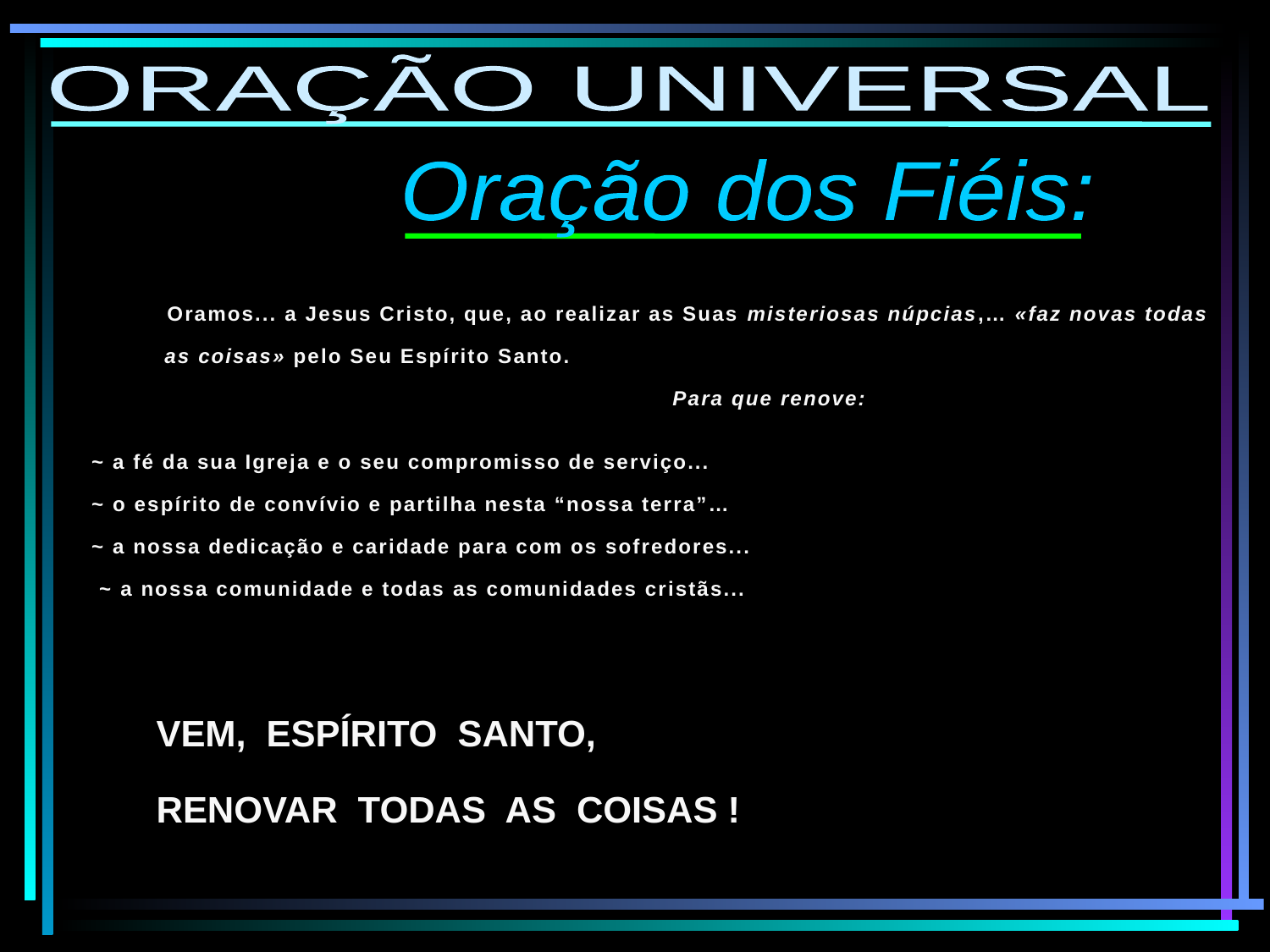

ORAÇÃO UNIVERSAL

Oração dos Fiéis:

Oramos... a Jesus Cristo, que, ao realizar as Suas misteriosas núpcias,… «faz novas todas as coisas» pelo Seu Espírito Santo.
				Para que renove:

~ a fé da sua Igreja e o seu compromisso de serviço...
~ o espírito de convívio e partilha nesta “nossa terra”…
~ a nossa dedicação e caridade para com os sofredores...
 ~ a nossa comunidade e todas as comunidades cristãs...
Vem,  espírito  santo,
Renovar  todas  as  coisas !